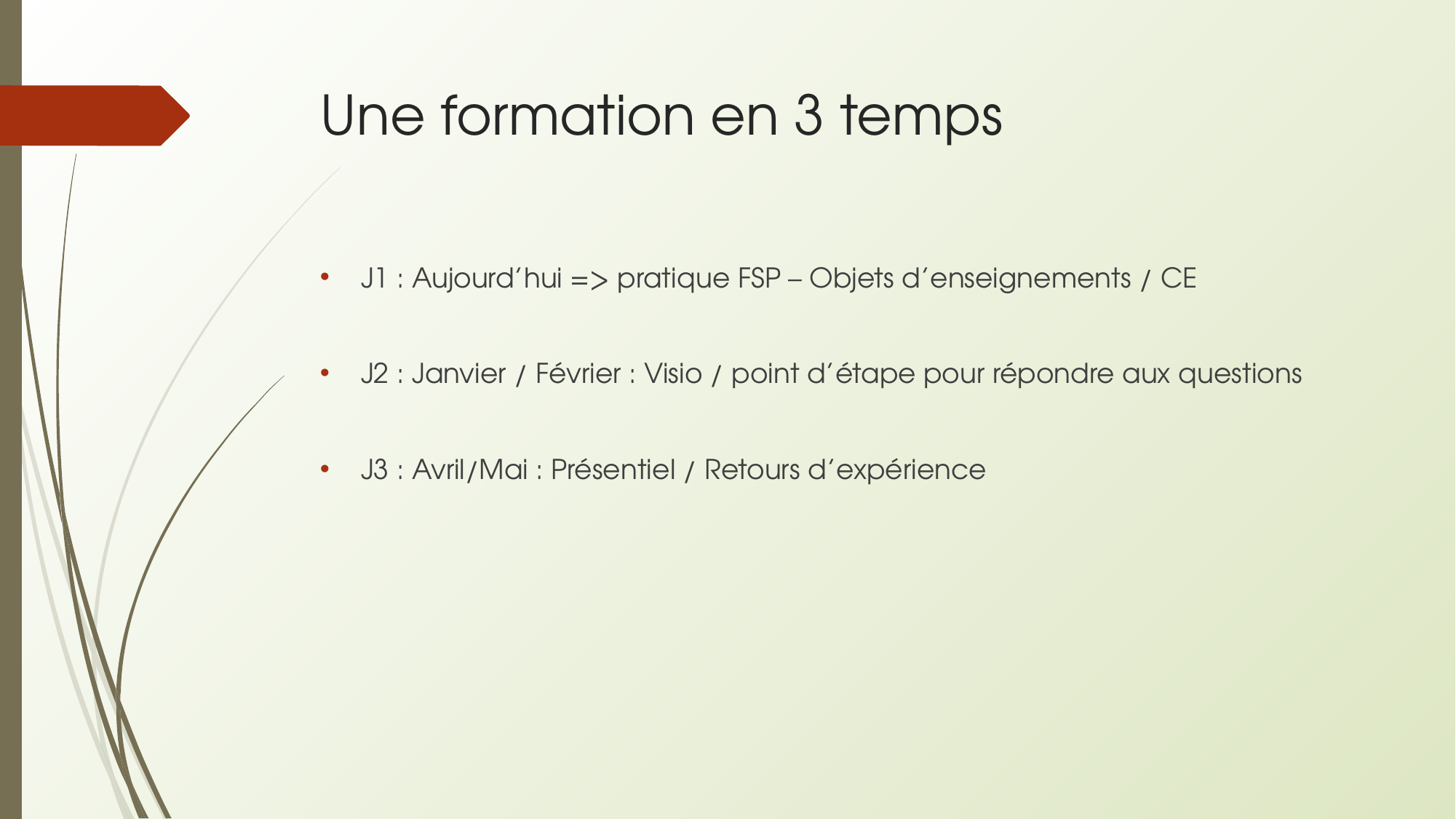

# Une formation en 3 temps
J1 : Aujourd’hui => pratique FSP – Objets d’enseignements / CE

J2 : Janvier / Février : Visio / point d’étape pour répondre aux questions

J3 : Avril/Mai : Présentiel / Retours d’expérience